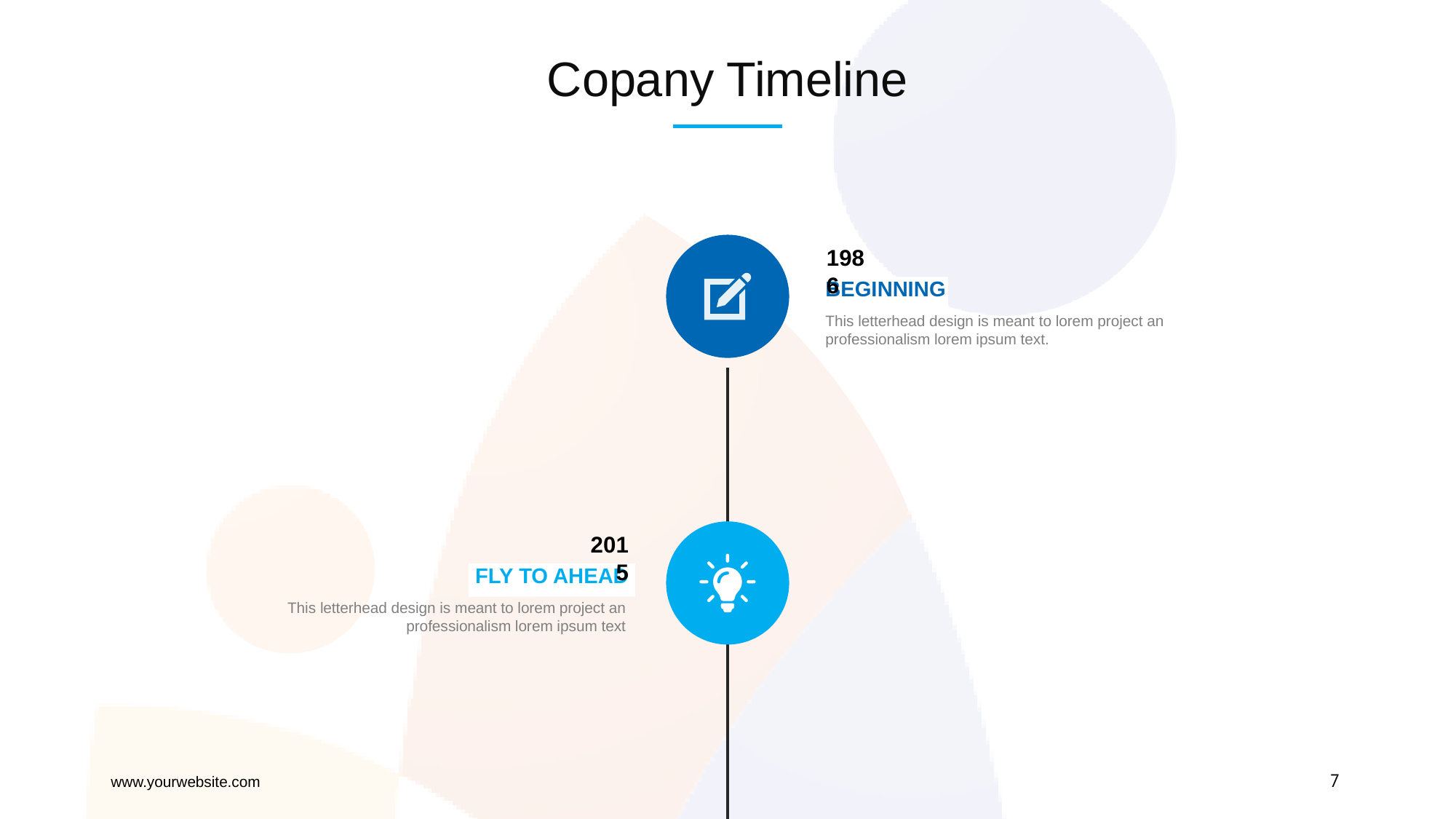

# Copany Timeline

1986
BEGINNING
This letterhead design is meant to lorem project an professionalism lorem ipsum text.

2015
FLY TO AHEAD
This letterhead design is meant to lorem project an professionalism lorem ipsum text

www.yourwebsite.com
7